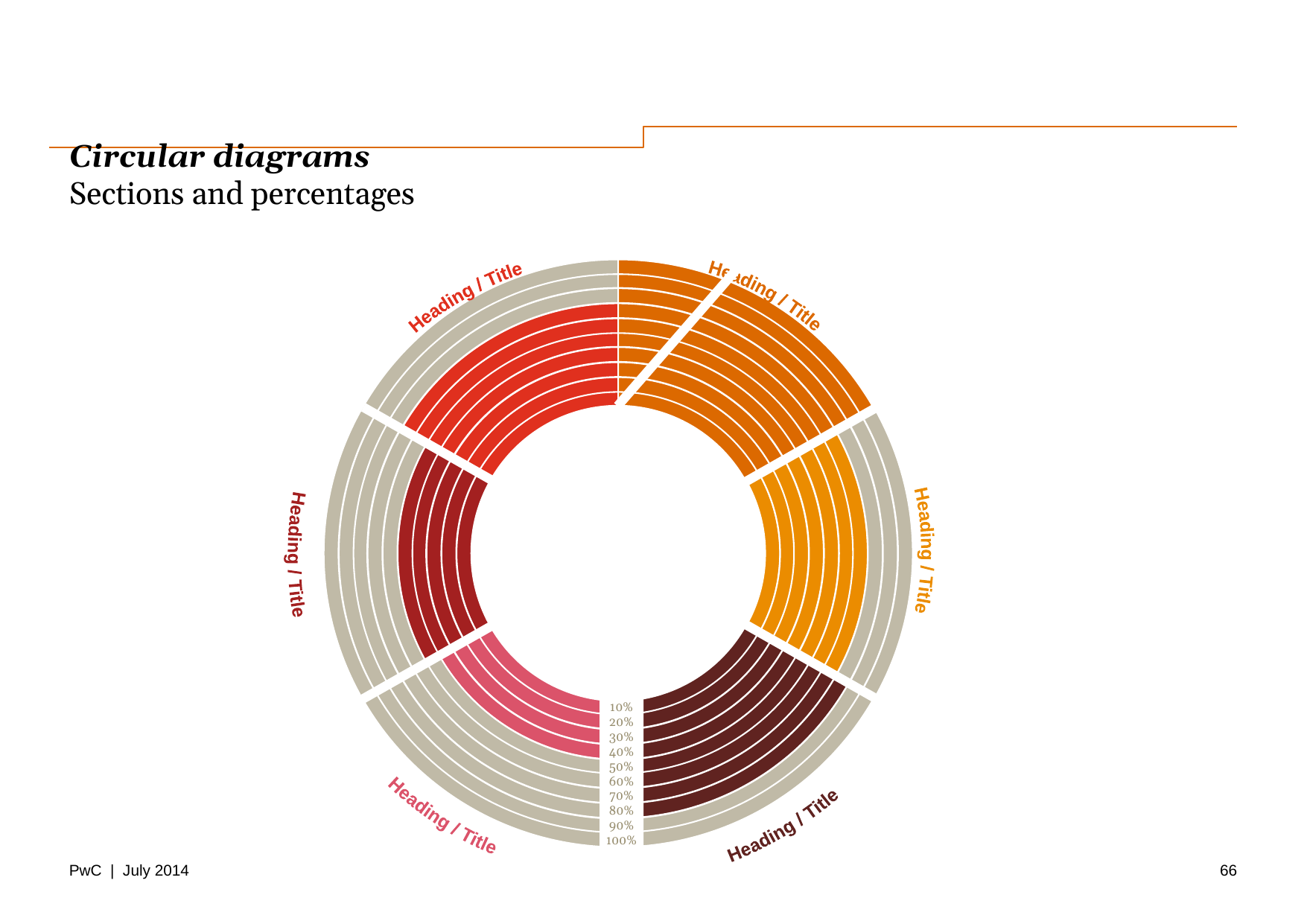

# Circular diagrams Sections and percentages

Heading / Title

Heading / Title

Heading / Title
Heading / Title

10%
20%
30%
40%
Heading / Title
50%
Heading / Title
60%
70%
80%
90%
100%
66